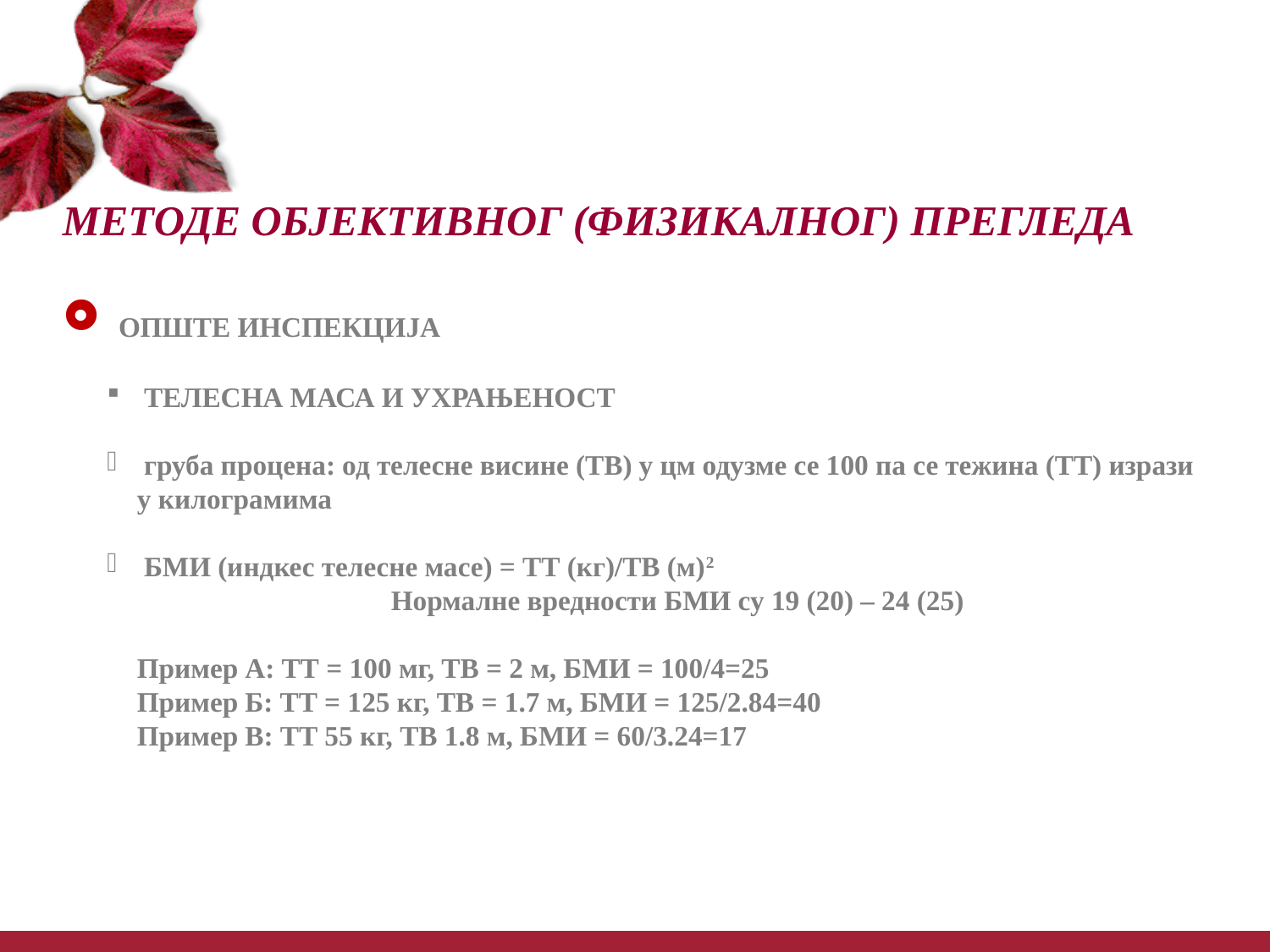

МЕТОДЕ ОБЈЕКТИВНОГ (ФИЗИКАЛНОГ) ПРЕГЛЕДА

 ОПШТЕ ИНСПЕКЦИЈА

 ТЕЛЕСНА МАСА И УХРАЊЕНОСТ

 груба процена: од телесне висине (ТВ) у цм одузме се 100 па се тежина (ТТ) изрази
у килограмима

 БМИ (индкес телесне масе) = ТТ (кг)/ТВ (м)2
		Нормалне вредности БМИ су 19 (20) – 24 (25)

Пример А: ТТ = 100 мг, ТВ = 2 м, БМИ = 100/4=25
Пример Б: ТТ = 125 кг, ТВ = 1.7 м, БМИ = 125/2.84=40
Пример В: ТТ 55 кг, ТВ 1.8 м, БМИ = 60/3.24=17